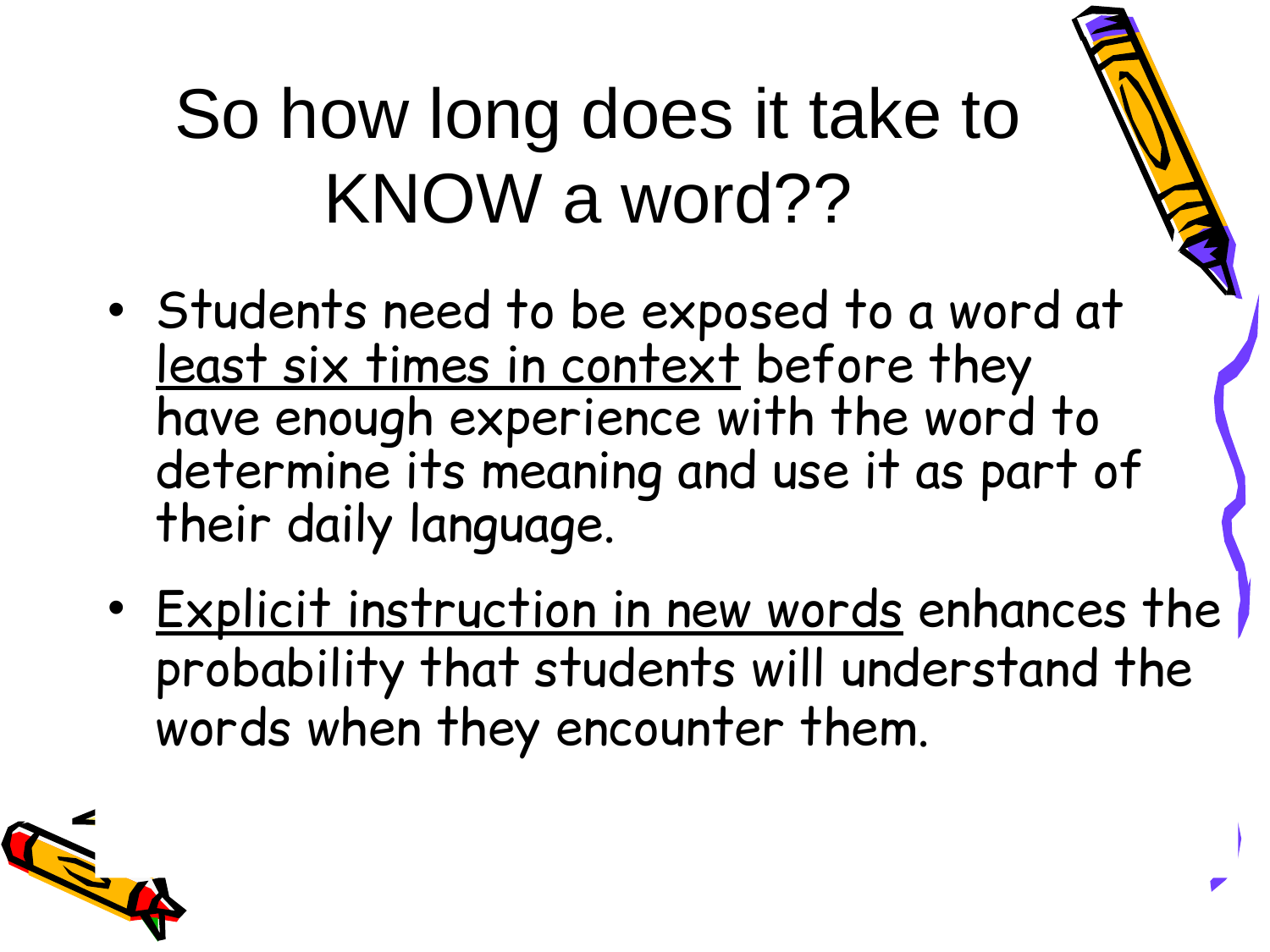

# So how long does it take to KNOW a word??
Students need to be exposed to a word at least six times in context before they have enough experience with the word to determine its meaning and use it as part of their daily language.
Explicit instruction in new words enhances the probability that students will understand the words when they encounter them.